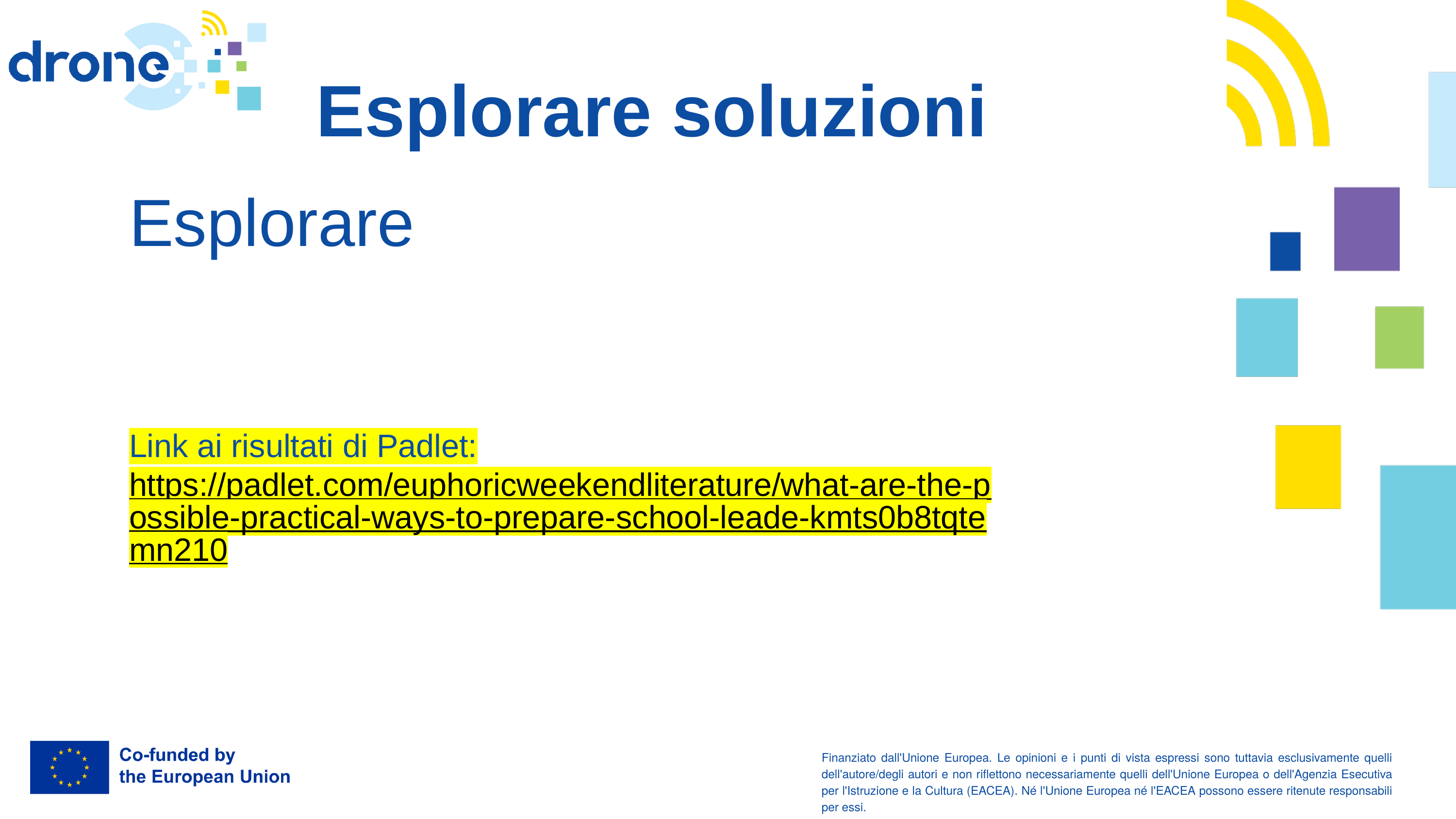

Esplorare soluzioni
.
Esplorare
02.
03.
Link ai risultati di Padlet:
https://padlet.com/euphoricweekendliterature/what-are-the-possible-practical-ways-to-prepare-school-leade-kmts0b8tqtemn210
04.

Finanziato dall'Unione Europea. Le opinioni e i punti di vista espressi sono tuttavia esclusivamente quelli dell'autore/degli autori e non riflettono necessariamente quelli dell'Unione Europea o dell'Agenzia Esecutiva per l'Istruzione e la Cultura (EACEA). Né l'Unione Europea né l'EACEA possono essere ritenute responsabili per essi.